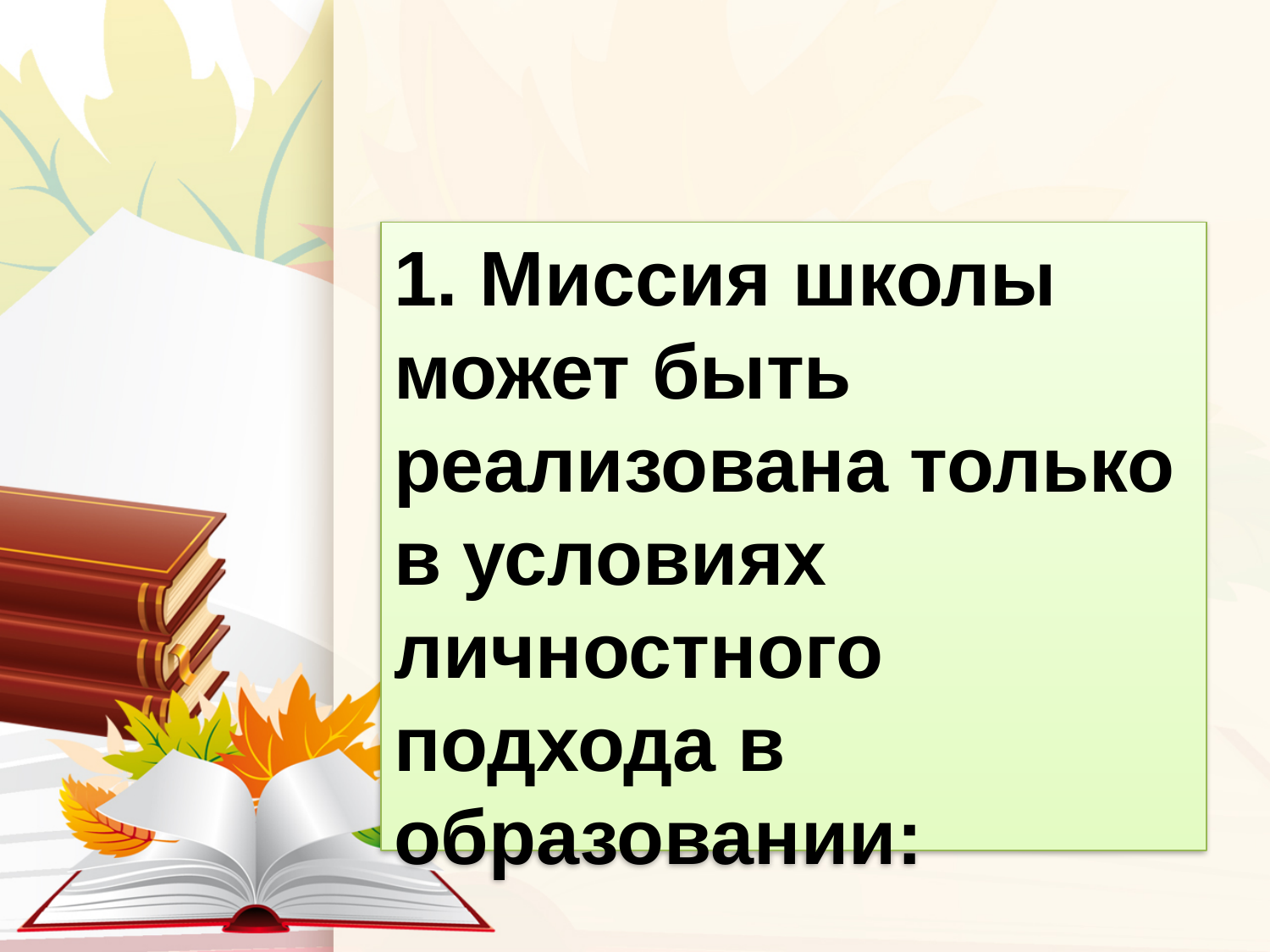

1. Миссия школы может быть реализована только в условиях личностного подхода в образовании: